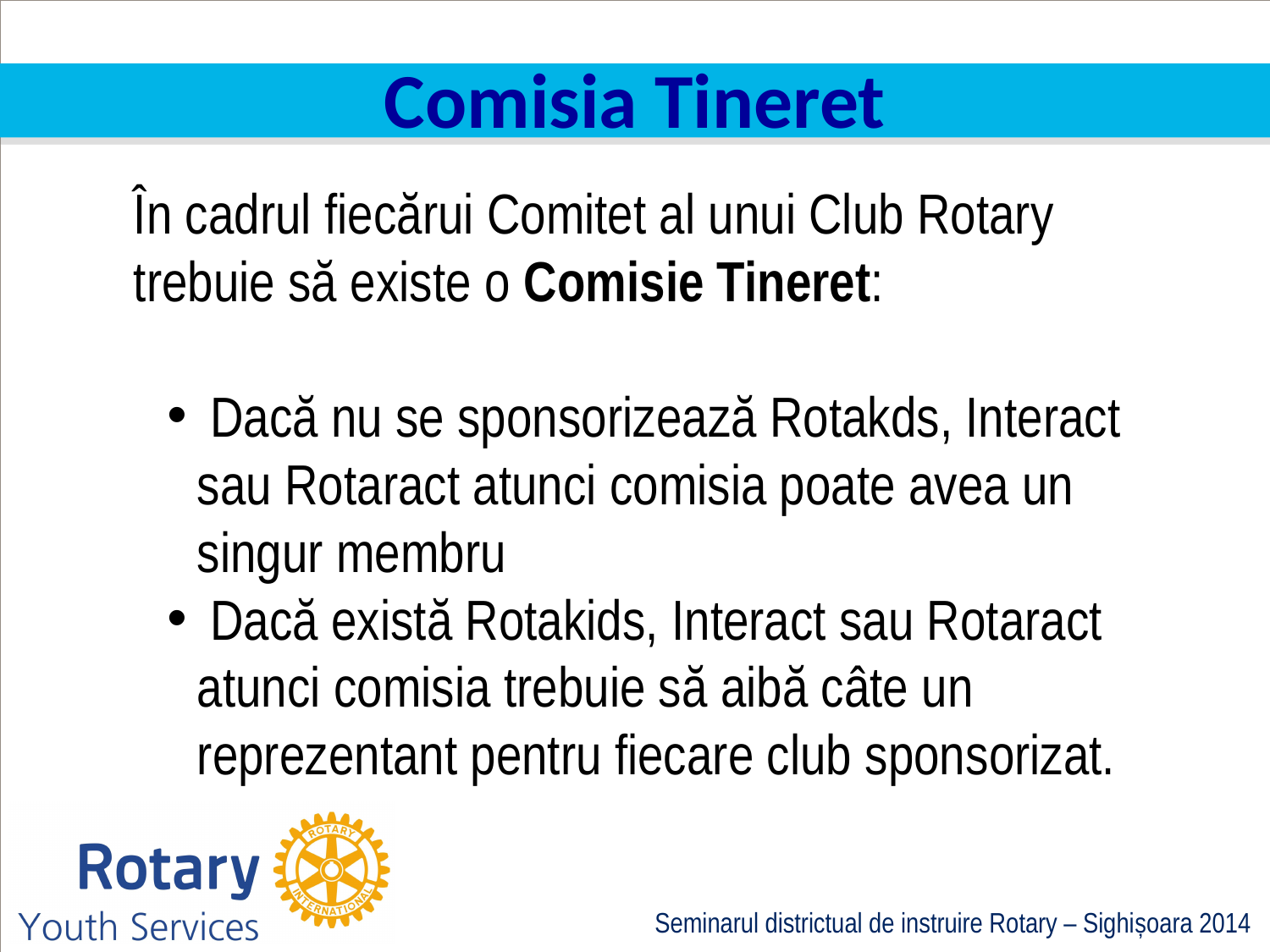

# Comisia Tineret
În cadrul fiecărui Comitet al unui Club Rotary trebuie să existe o Comisie Tineret:

 Dacă nu se sponsorizează Rotakds, Interact sau Rotaract atunci comisia poate avea un singur membru
 Dacă există Rotakids, Interact sau Rotaract atunci comisia trebuie să aibă câte un reprezentant pentru fiecare club sponsorizat.